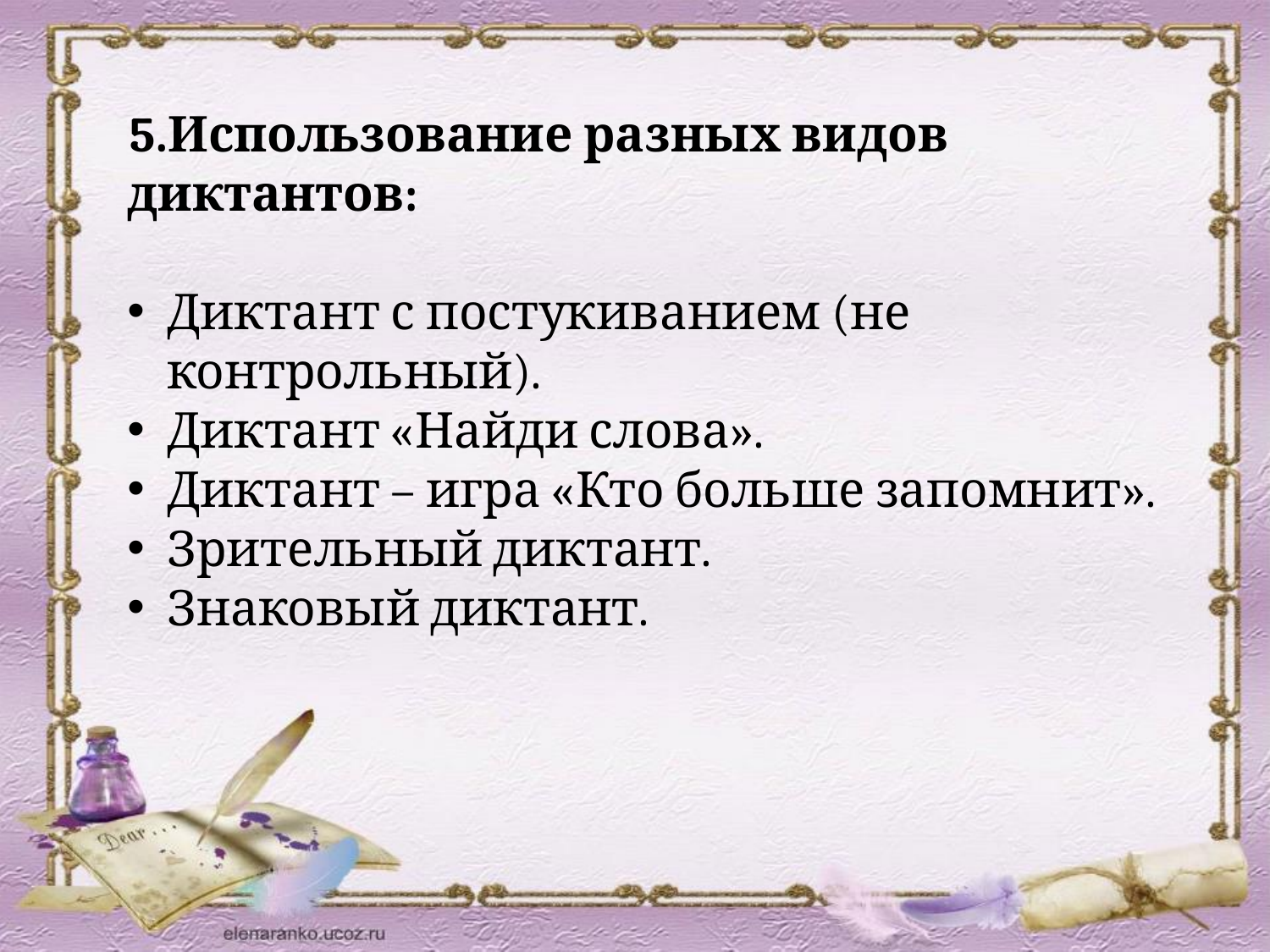

5.Использование разных видов диктантов:

Диктант с постукиванием (не контрольный).
Диктант «Найди слова».
Диктант – игра «Кто больше запомнит».
Зрительный диктант.
Знаковый диктант.